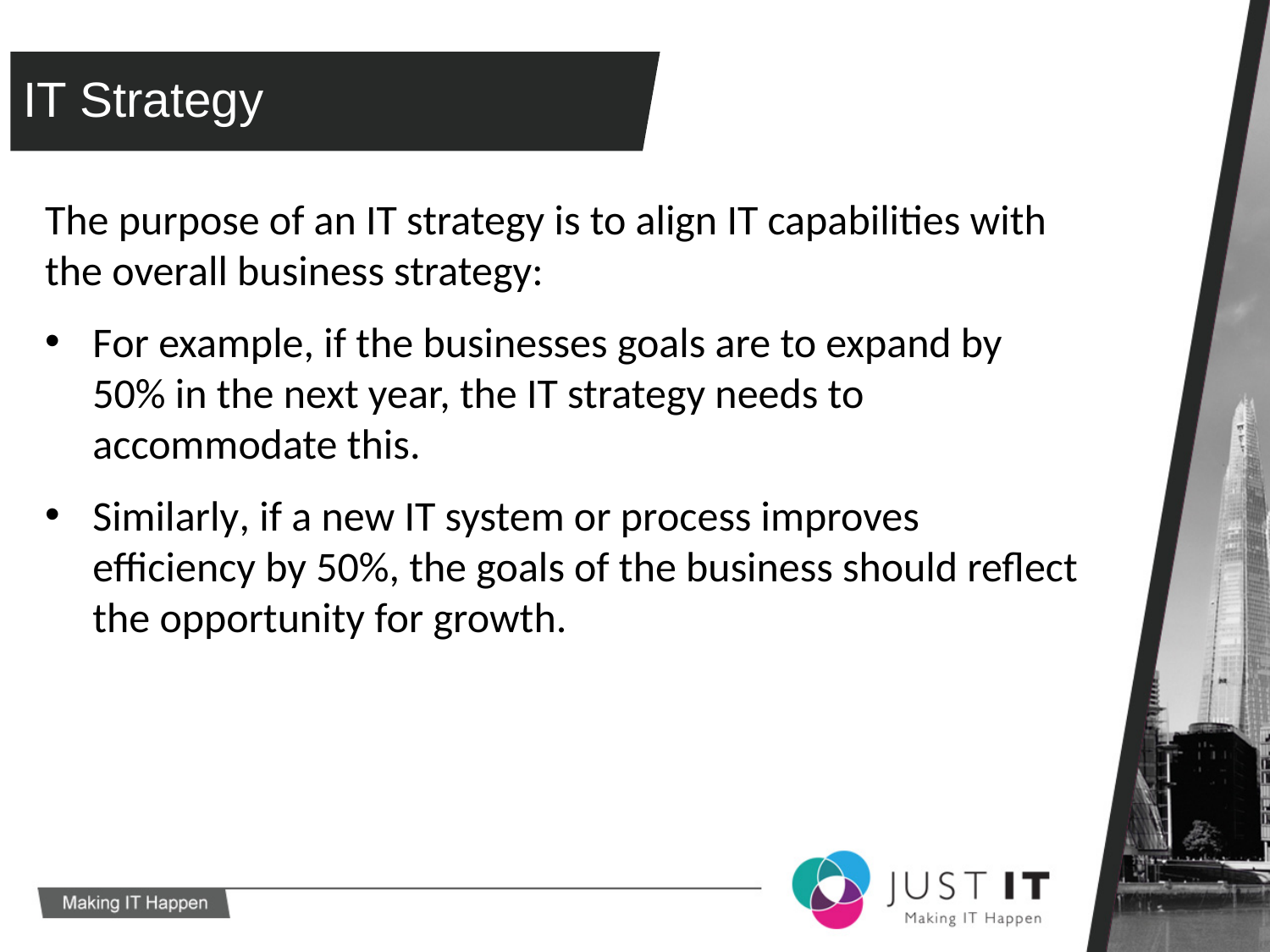

# IT Strategy

The purpose of an IT strategy is to align IT capabilities with the overall business strategy:
For example, if the businesses goals are to expand by 50% in the next year, the IT strategy needs to accommodate this.
Similarly, if a new IT system or process improves efficiency by 50%, the goals of the business should reflect the opportunity for growth.